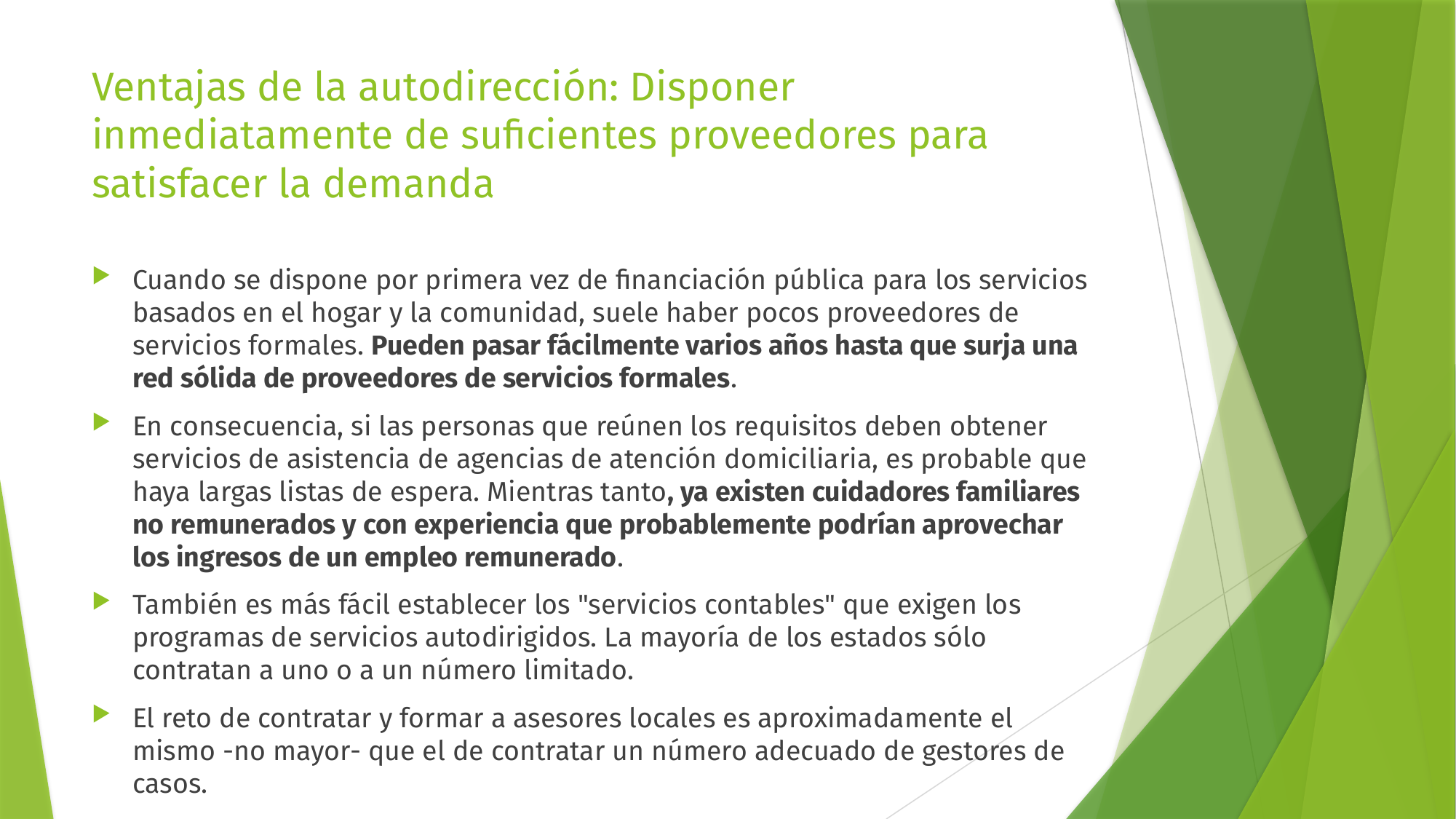

# Ventajas de la autodirección: Disponer inmediatamente de suficientes proveedores para satisfacer la demanda
Cuando se dispone por primera vez de financiación pública para los servicios basados en el hogar y la comunidad, suele haber pocos proveedores de servicios formales. Pueden pasar fácilmente varios años hasta que surja una red sólida de proveedores de servicios formales.
En consecuencia, si las personas que reúnen los requisitos deben obtener servicios de asistencia de agencias de atención domiciliaria, es probable que haya largas listas de espera. Mientras tanto, ya existen cuidadores familiares no remunerados y con experiencia que probablemente podrían aprovechar los ingresos de un empleo remunerado.
También es más fácil establecer los "servicios contables" que exigen los programas de servicios autodirigidos. La mayoría de los estados sólo contratan a uno o a un número limitado.
El reto de contratar y formar a asesores locales es aproximadamente el mismo -no mayor- que el de contratar un número adecuado de gestores de casos.